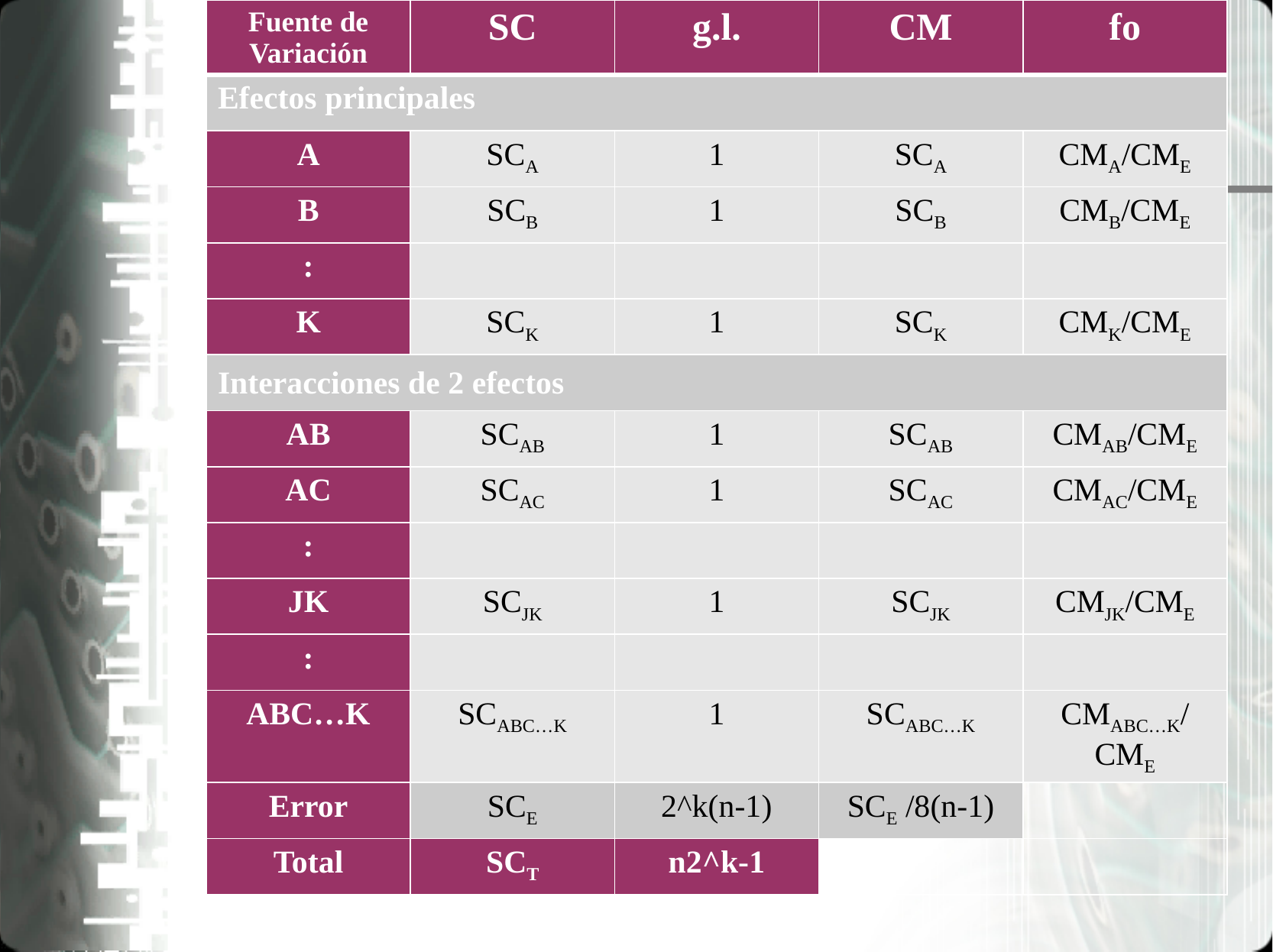

| Fuente de Variación | SC | g.l. | CM | fo |
| --- | --- | --- | --- | --- |
| Efectos principales |  |  |  |  |
| A | SCA | 1 | SCA | CMA/CME |
| B | SCB | 1 | SCB | CMB/CME |
| : |  |  |  |  |
| K | SCK | 1 | SCK | CMK/CME |
| Interacciones de 2 efectos |  |  |  |  |
| AB | SCAB | 1 | SCAB | CMAB/CME |
| AC | SCAC | 1 | SCAC | CMAC/CME |
| : |  |  |  |  |
| JK | SCJK | 1 | SCJK | CMJK/CME |
| : |  |  |  |  |
| ABC…K | SCABC…K | 1 | SCABC…K | CMABC…K/ CME |
| Error | SCE | 2^k(n-1) | SCE /8(n-1) |  |
| Total | SCT | n2^k-1 |  |  |